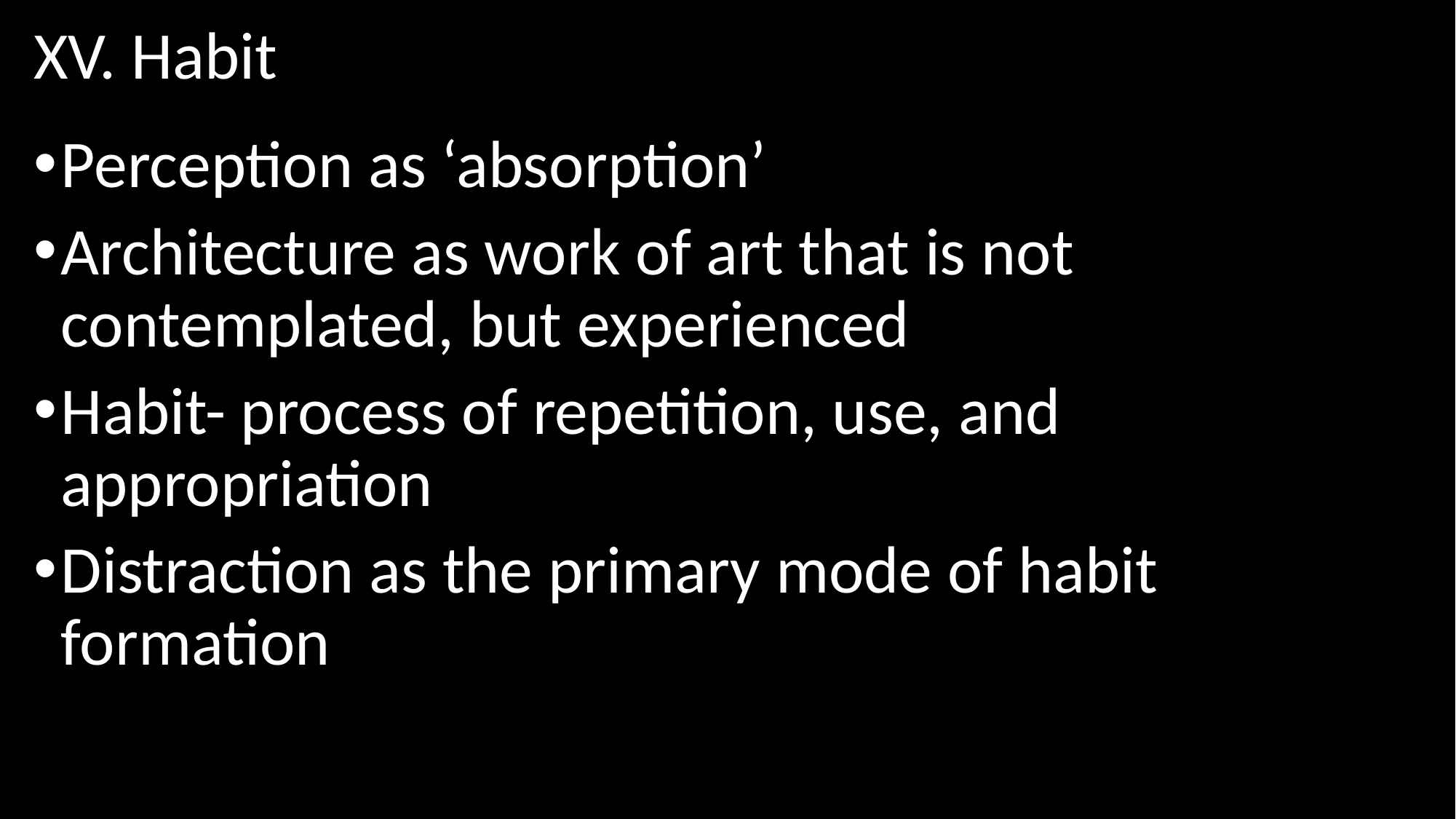

# XV. Habit
Perception as ‘absorption’
Architecture as work of art that is not contemplated, but experienced
Habit- process of repetition, use, and appropriation
Distraction as the primary mode of habit formation